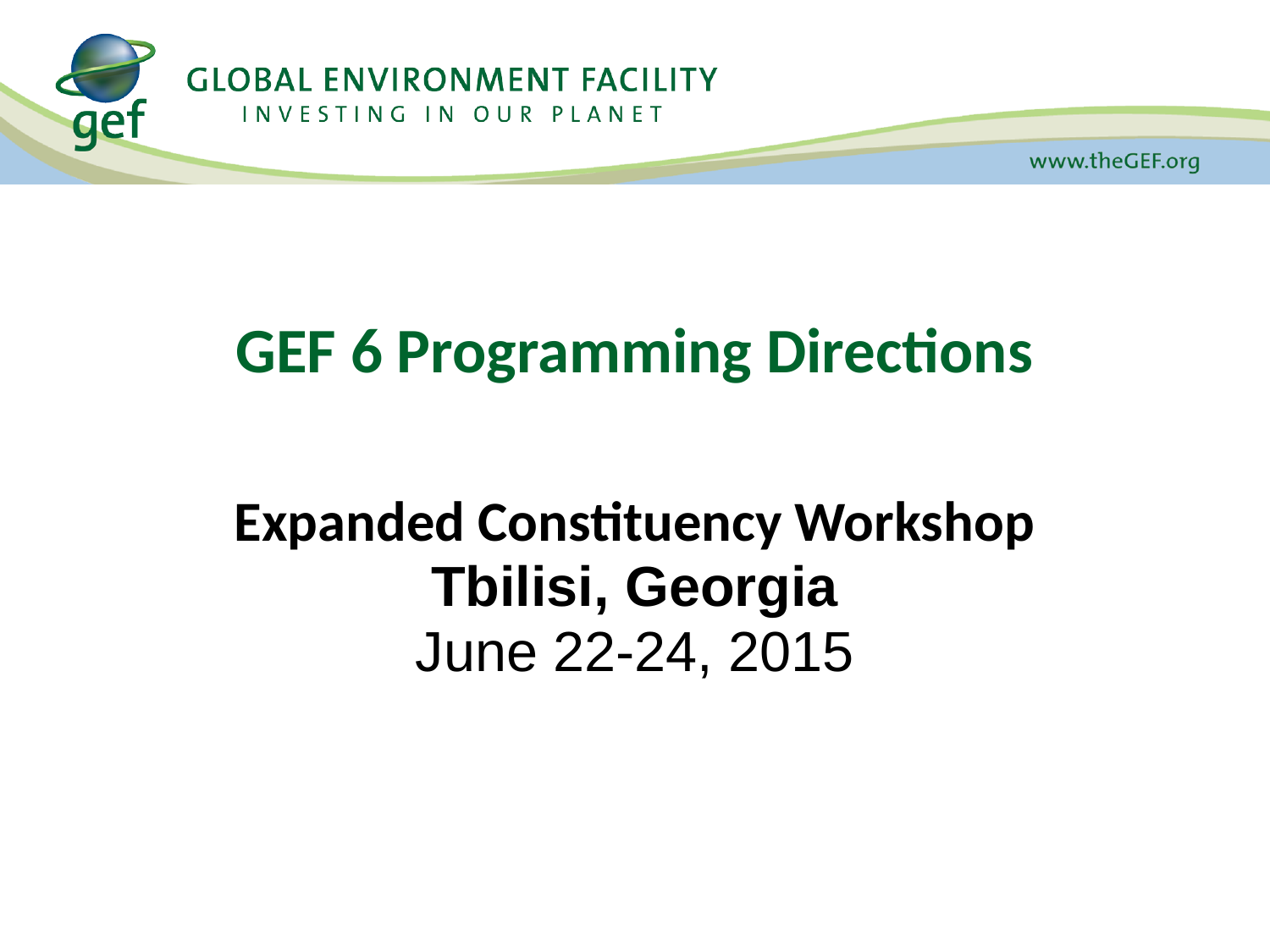

# GEF 6 Programming Directions

Expanded Constituency Workshop
Tbilisi, Georgia
June 22-24, 2015